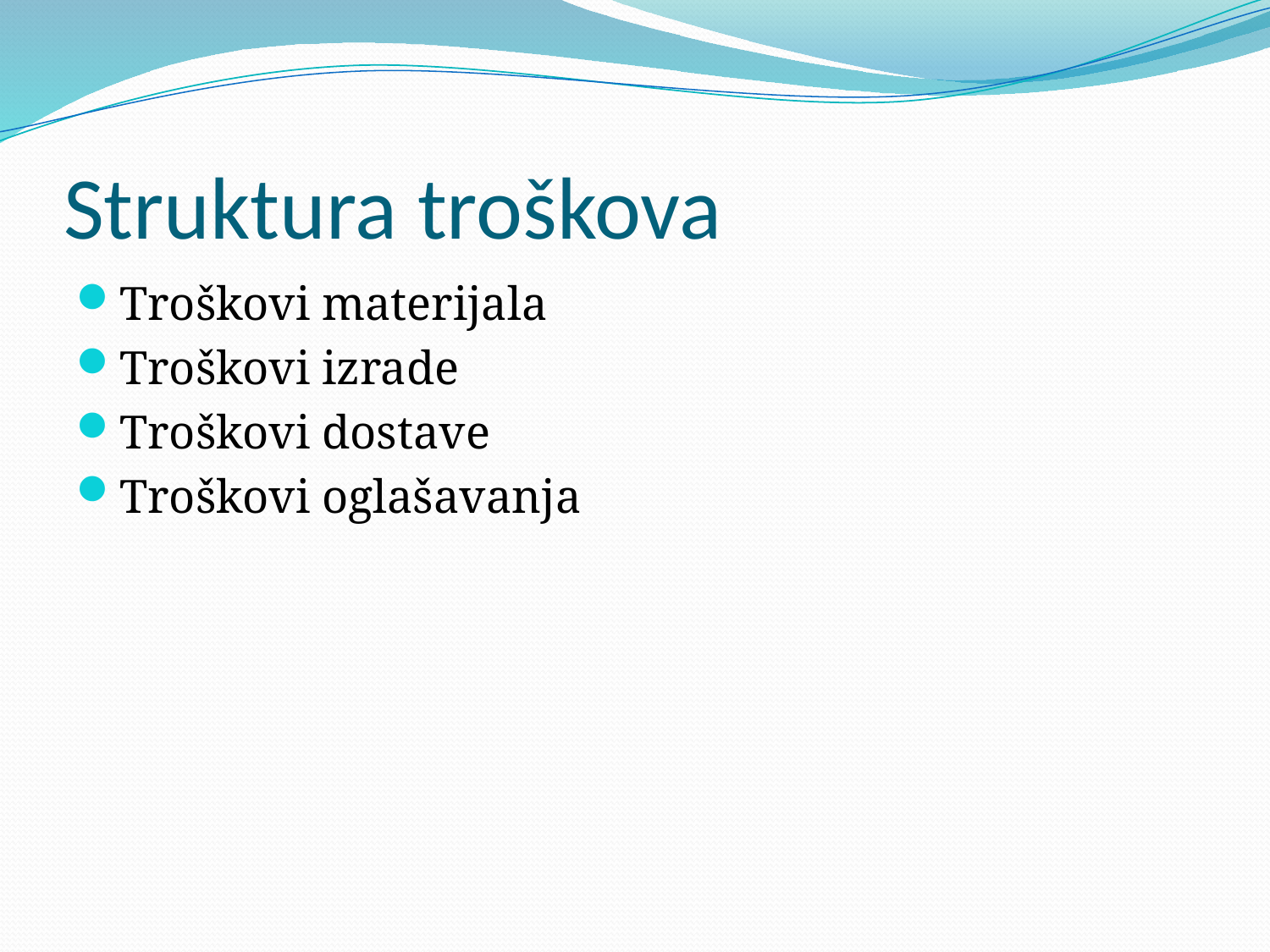

# Struktura troškova
Troškovi materijala
Troškovi izrade
Troškovi dostave
Troškovi oglašavanja